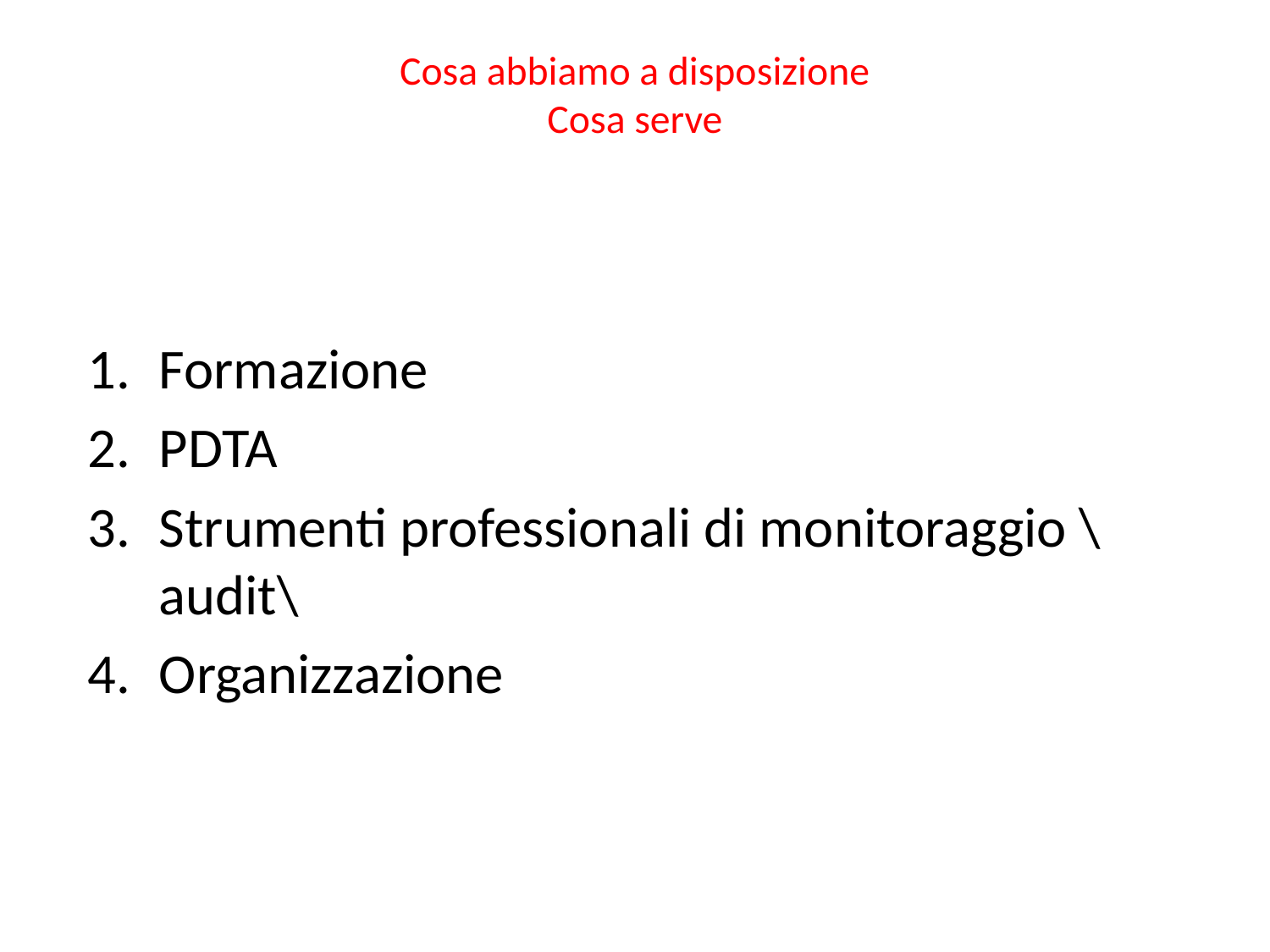

# Cosa abbiamo a disposizione Cosa serve
Formazione
PDTA
Strumenti professionali di monitoraggio \audit\
Organizzazione